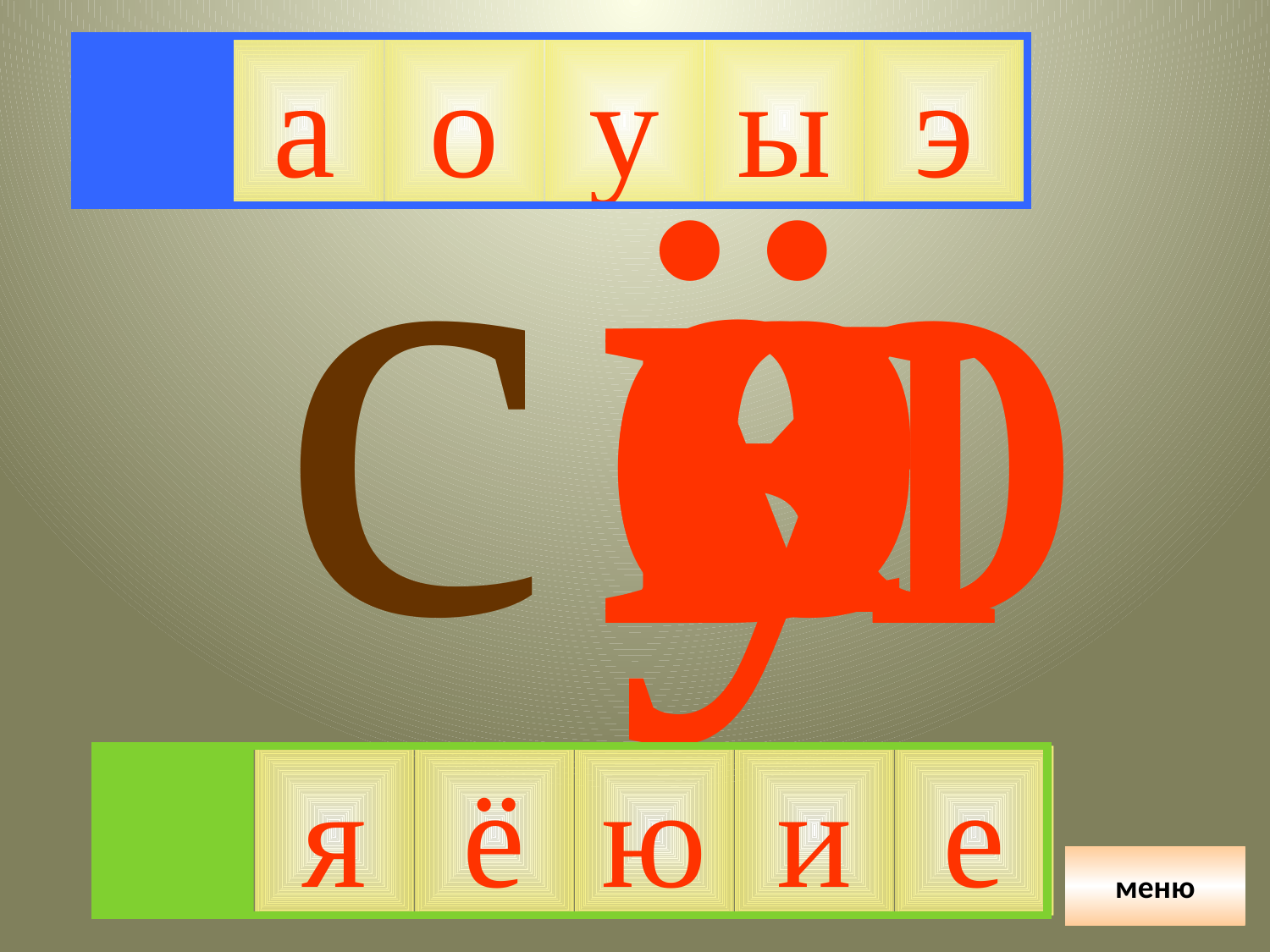

ы
ё
я
с
и
о
у
ю
а
е
э

а
о
у
ы
э

я
ё
ю
и
е
меню